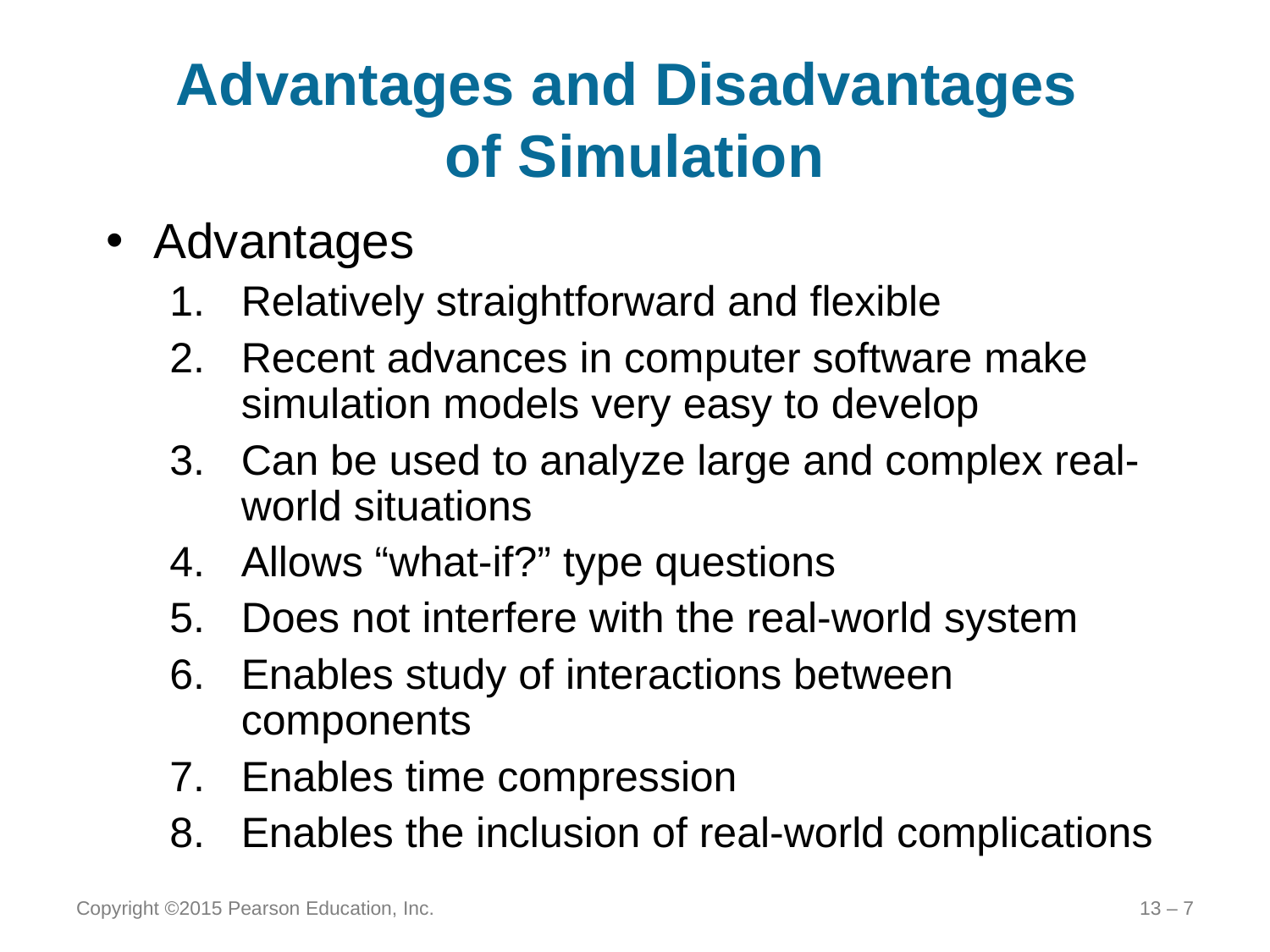

# Advantages and Disadvantages of Simulation
Advantages
Relatively straightforward and flexible
Recent advances in computer software make simulation models very easy to develop
Can be used to analyze large and complex real-world situations
Allows “what-if?” type questions
Does not interfere with the real-world system
Enables study of interactions between components
Enables time compression
Enables the inclusion of real-world complications
Copyright ©2015 Pearson Education, Inc.
13 – 7